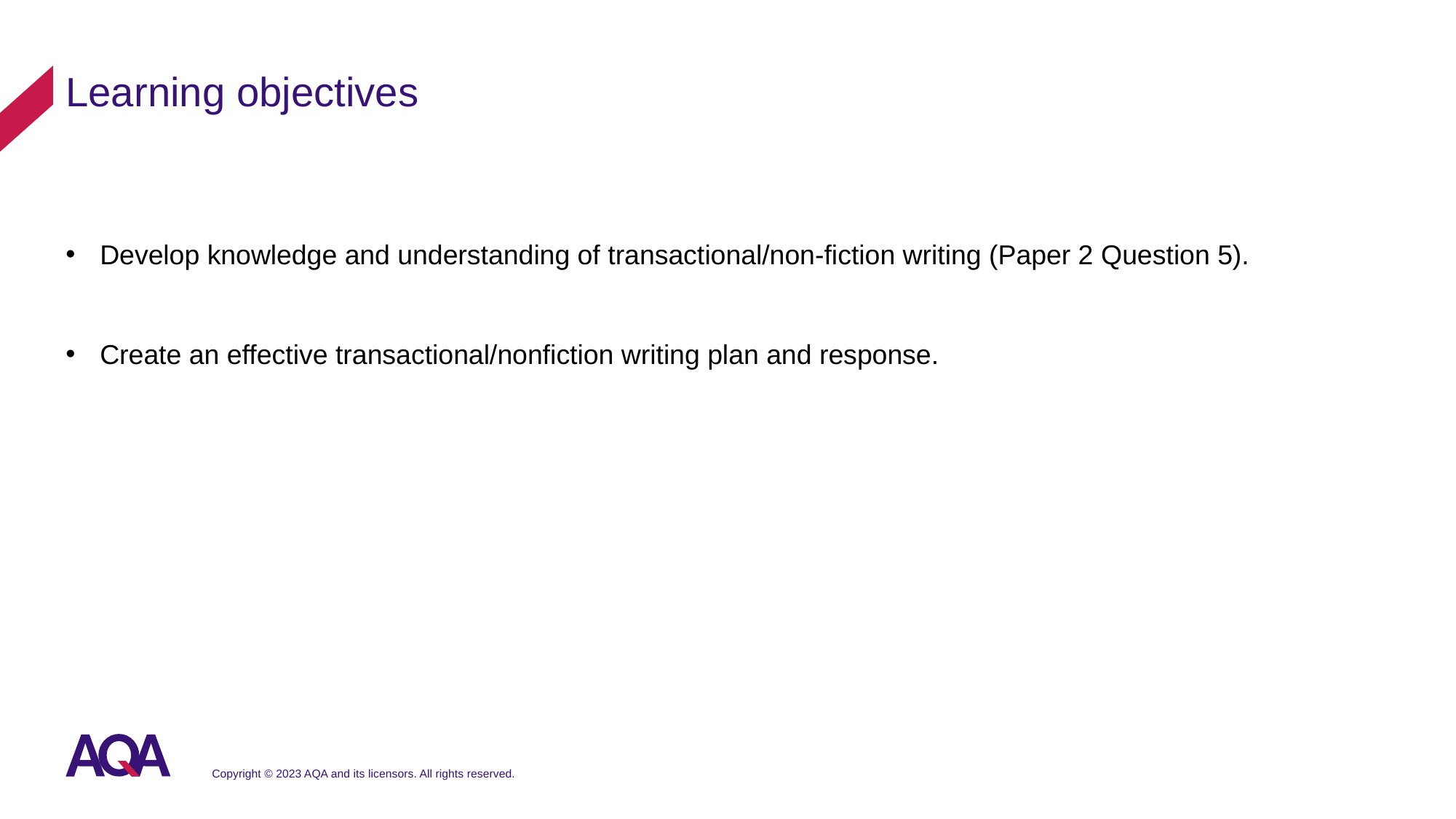

# Learning objectives
Develop knowledge and understanding of transactional/non-fiction writing (Paper 2 Question 5).

Create an effective transactional/nonfiction writing plan and response.

Copyright © 2023 AQA and its licensors. All rights reserved.